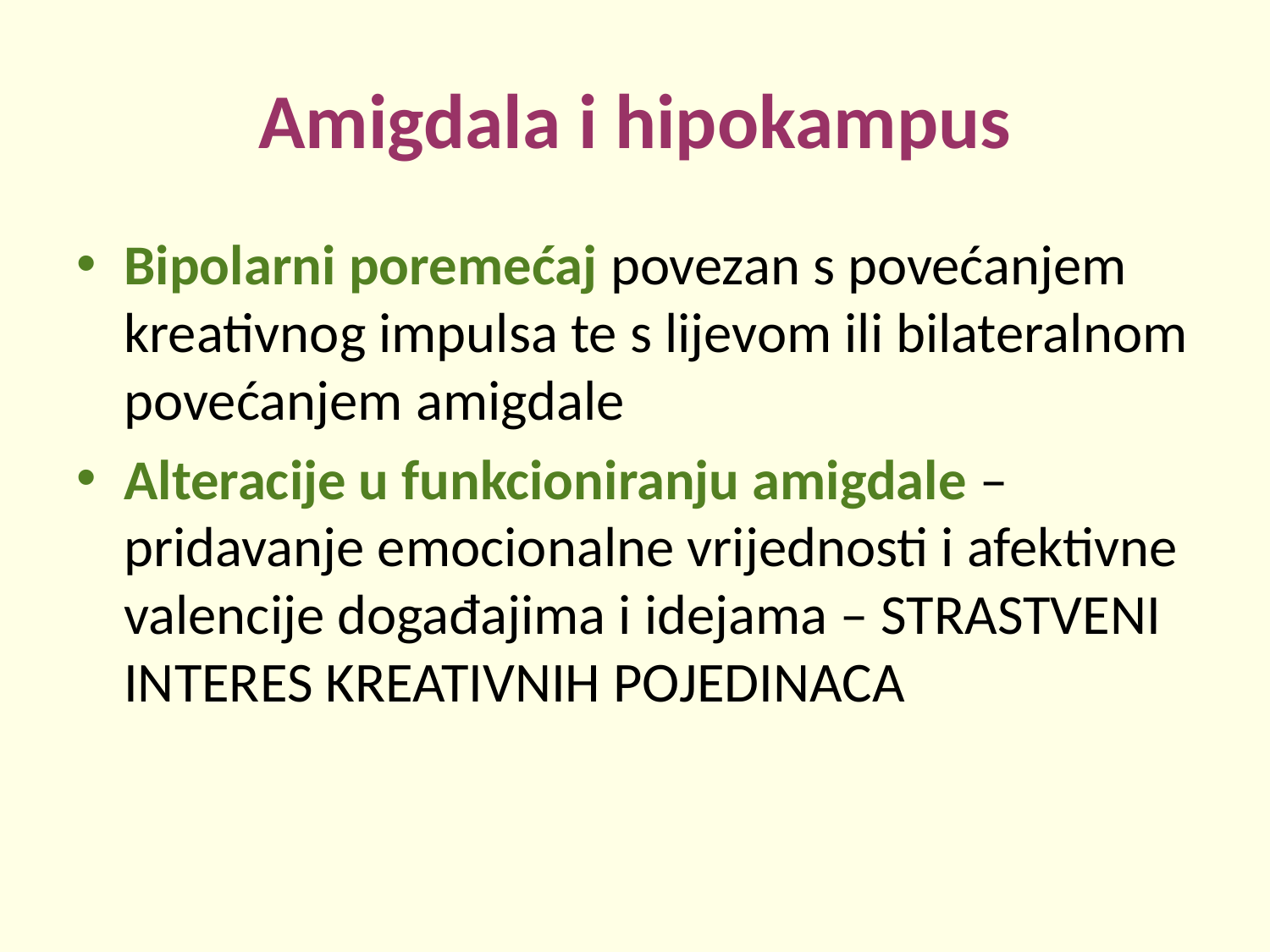

# Amigdala i hipokampus
Bipolarni poremećaj povezan s povećanjem kreativnog impulsa te s lijevom ili bilateralnom povećanjem amigdale
Alteracije u funkcioniranju amigdale – pridavanje emocionalne vrijednosti i afektivne valencije događajima i idejama – STRASTVENI INTERES KREATIVNIH POJEDINACA